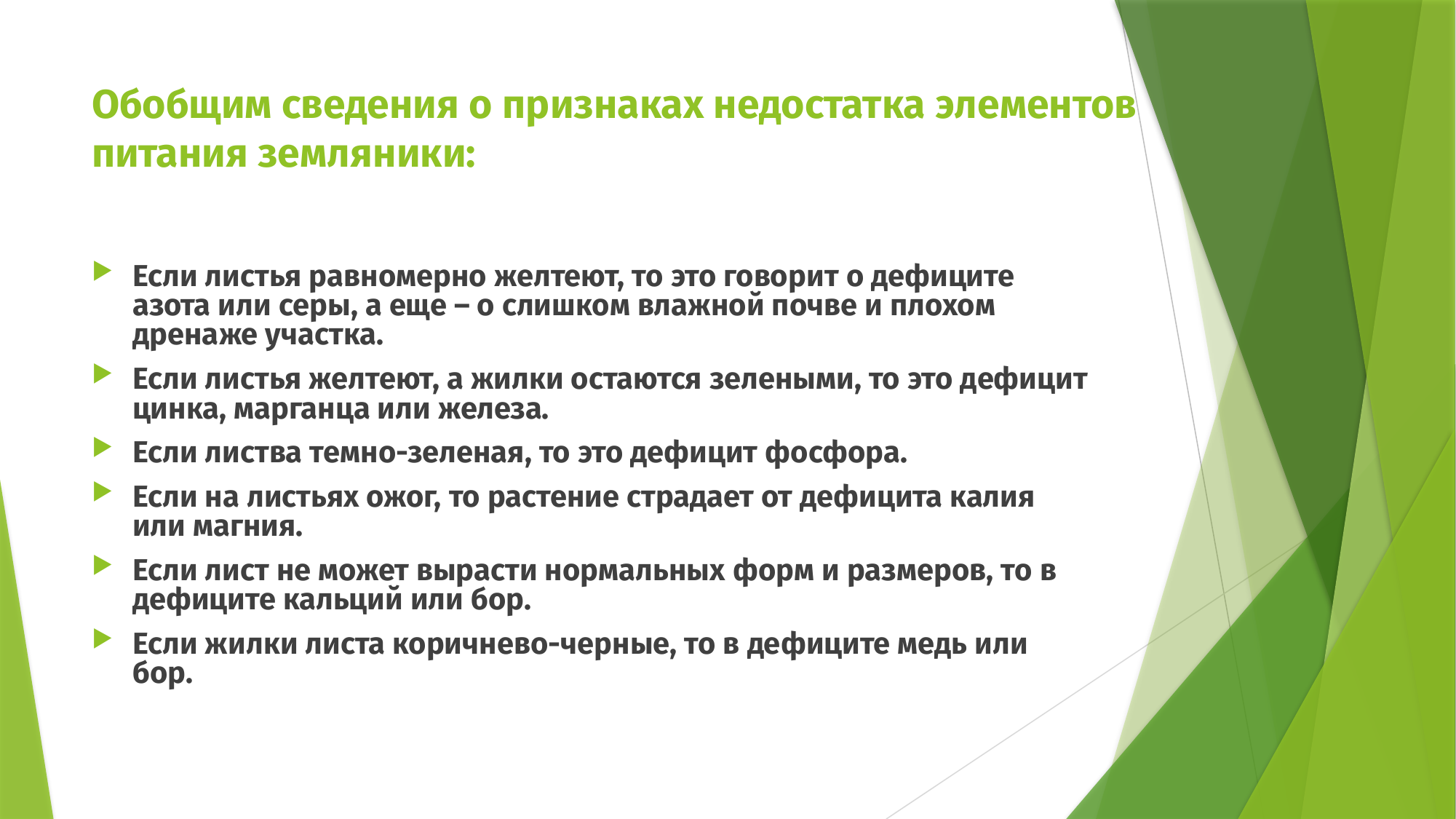

# Обобщим сведения о признаках недостатка элементов питания земляники:
Если листья равномерно желтеют, то это говорит о дефиците азота или серы, а еще – о слишком влажной почве и плохом дренаже участка.
Если листья желтеют, а жилки остаются зелеными, то это дефицит цинка, марганца или железа.
Если листва темно-зеленая, то это дефицит фосфора.
Если на листьях ожог, то растение страдает от дефицита калия или магния.
Если лист не может вырасти нормальных форм и размеров, то в дефиците кальций или бор.
Если жилки листа коричнево-черные, то в дефиците медь или бор.